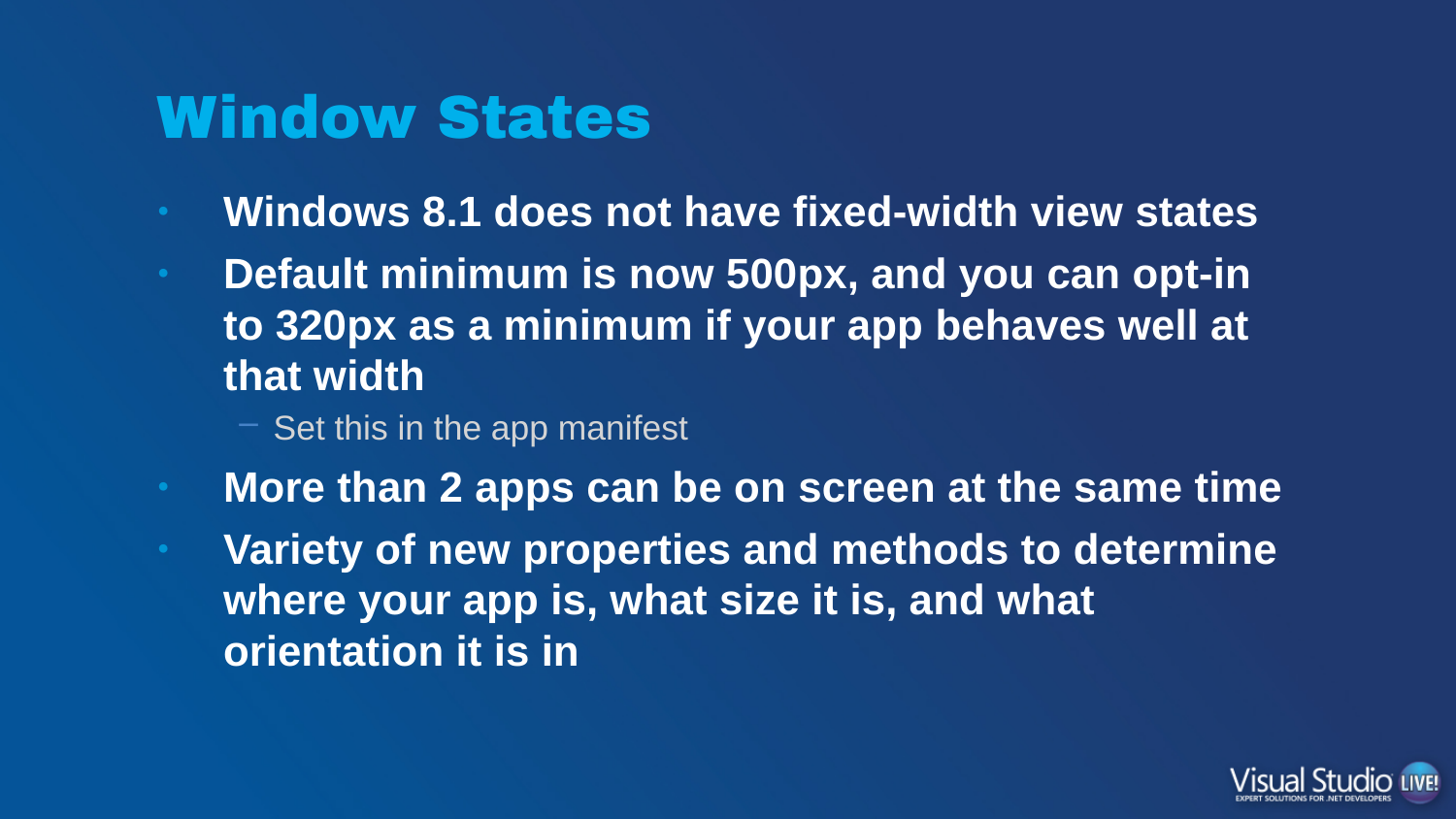

# Window States
Windows 8.1 does not have fixed-width view states
Default minimum is now 500px, and you can opt-in to 320px as a minimum if your app behaves well at that width
Set this in the app manifest
More than 2 apps can be on screen at the same time
Variety of new properties and methods to determine where your app is, what size it is, and what orientation it is in